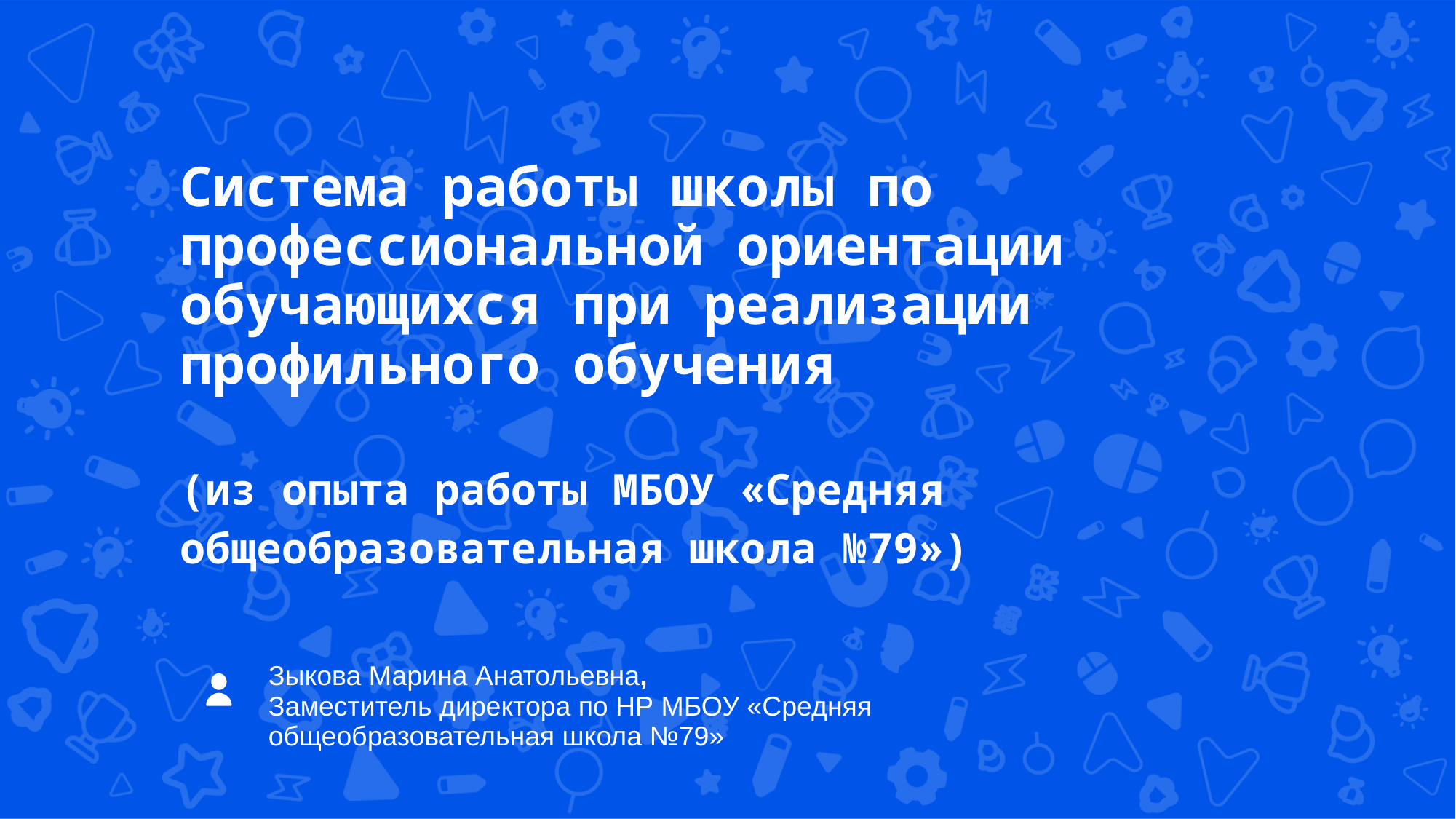

Система работы школы по профессиональной ориентации обучающихся при реализации профильного обучения

(из опыта работы МБОУ «Средняя общеобразовательная школа №79»)
Зыкова Марина Анатольевна,
Заместитель директора по НР МБОУ «Средняя общеобразовательная школа №79»